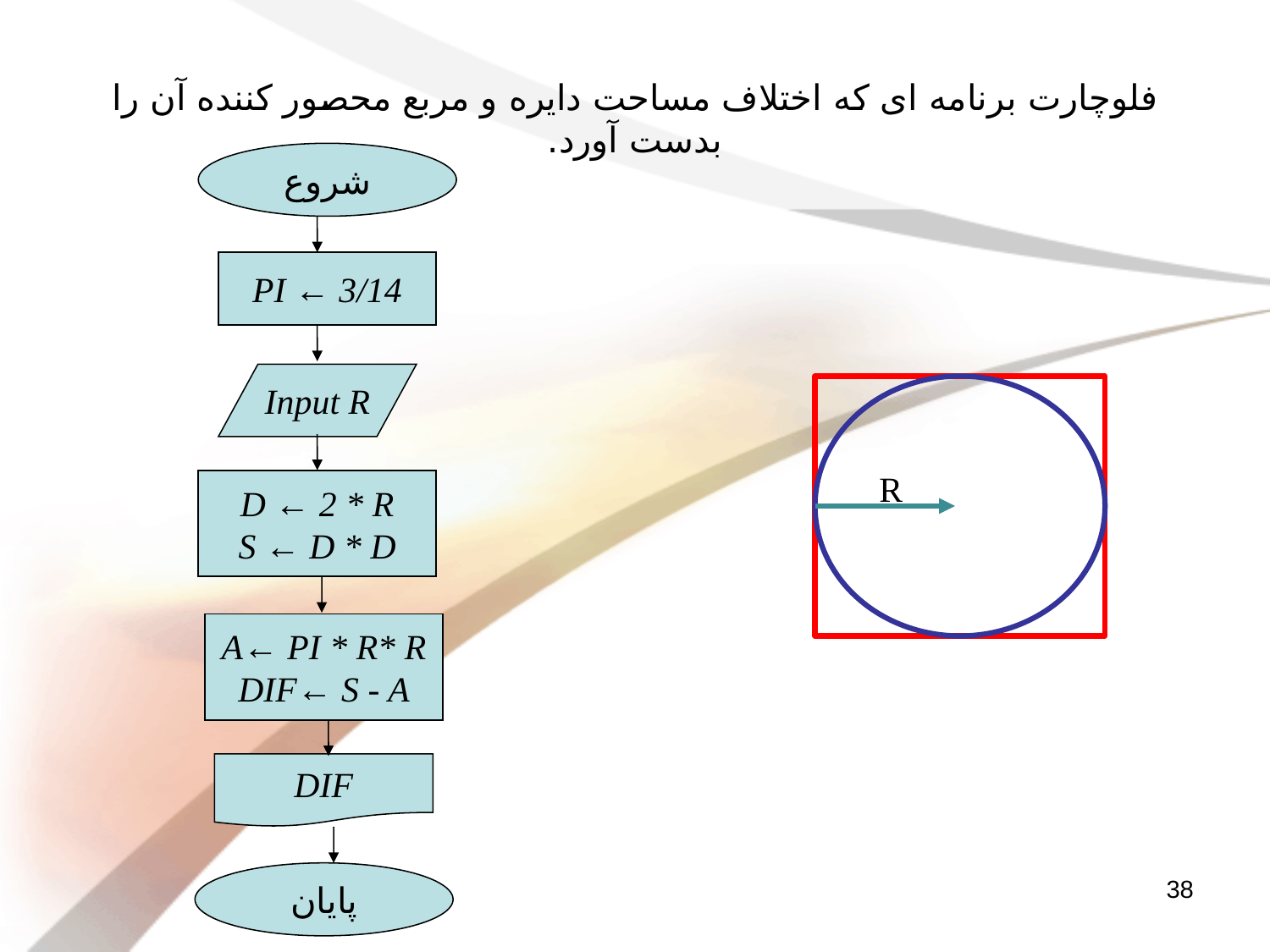

# فلوچارت برنامه ای که اختلاف مساحت دایره و مربع محصور کننده آن را بدست آورد.
شروع

PI ← 3/14

Input R

D ← 2 * R
S ← D * D

A← PI * R* R
DIF← S - A

DIF

پایان

R
38